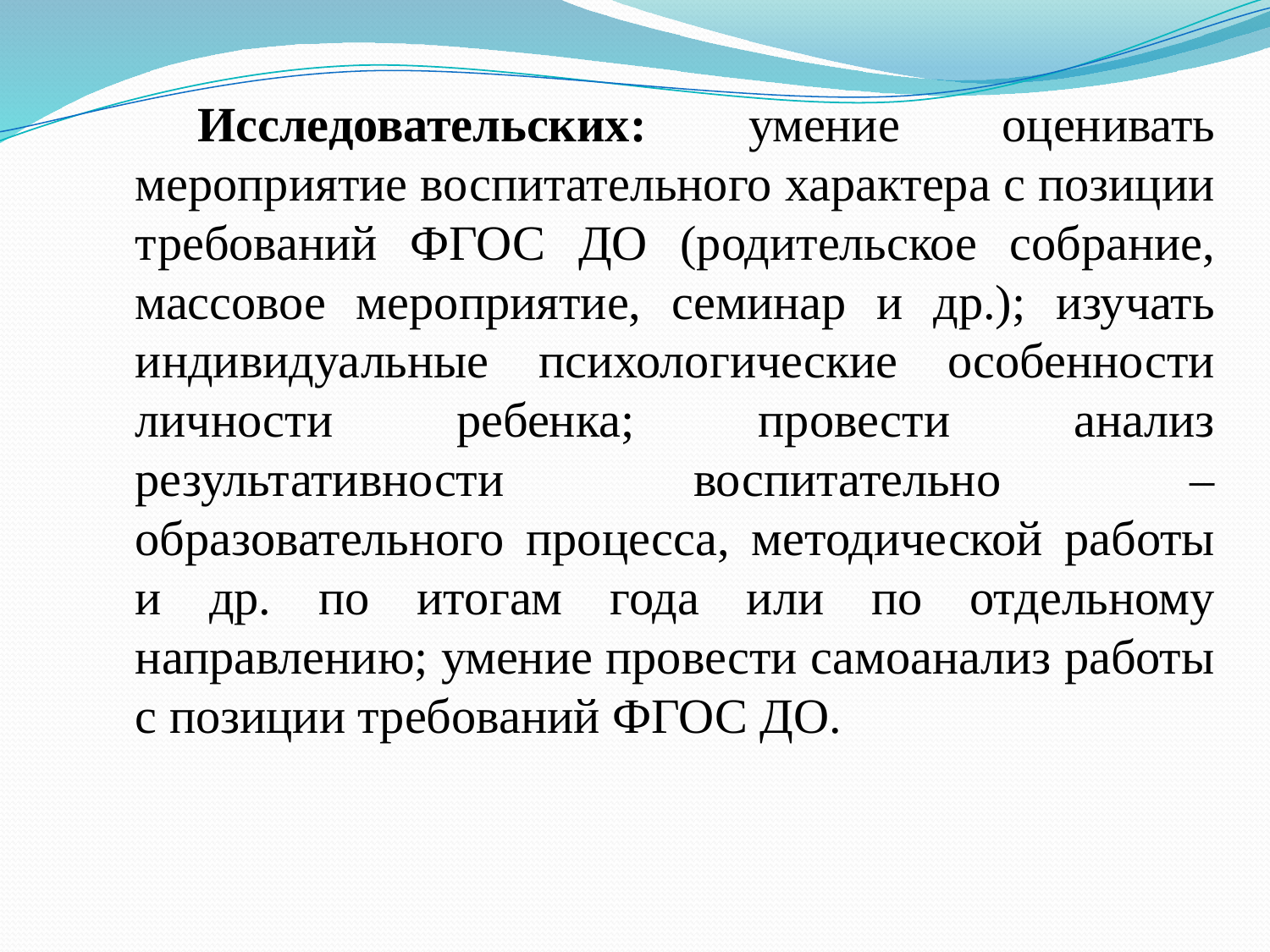

Исследовательских: умение оценивать мероприятие воспитательного характера с позиции требований ФГОС ДО (родительское собрание, массовое мероприятие, семинар и др.); изучать индивидуальные психологические особенности личности ребенка; провести анализ результативности воспитательно – образовательного процесса, методической работы и др. по итогам года или по отдельному направлению; умение провести самоанализ работы с позиции требований ФГОС ДО.